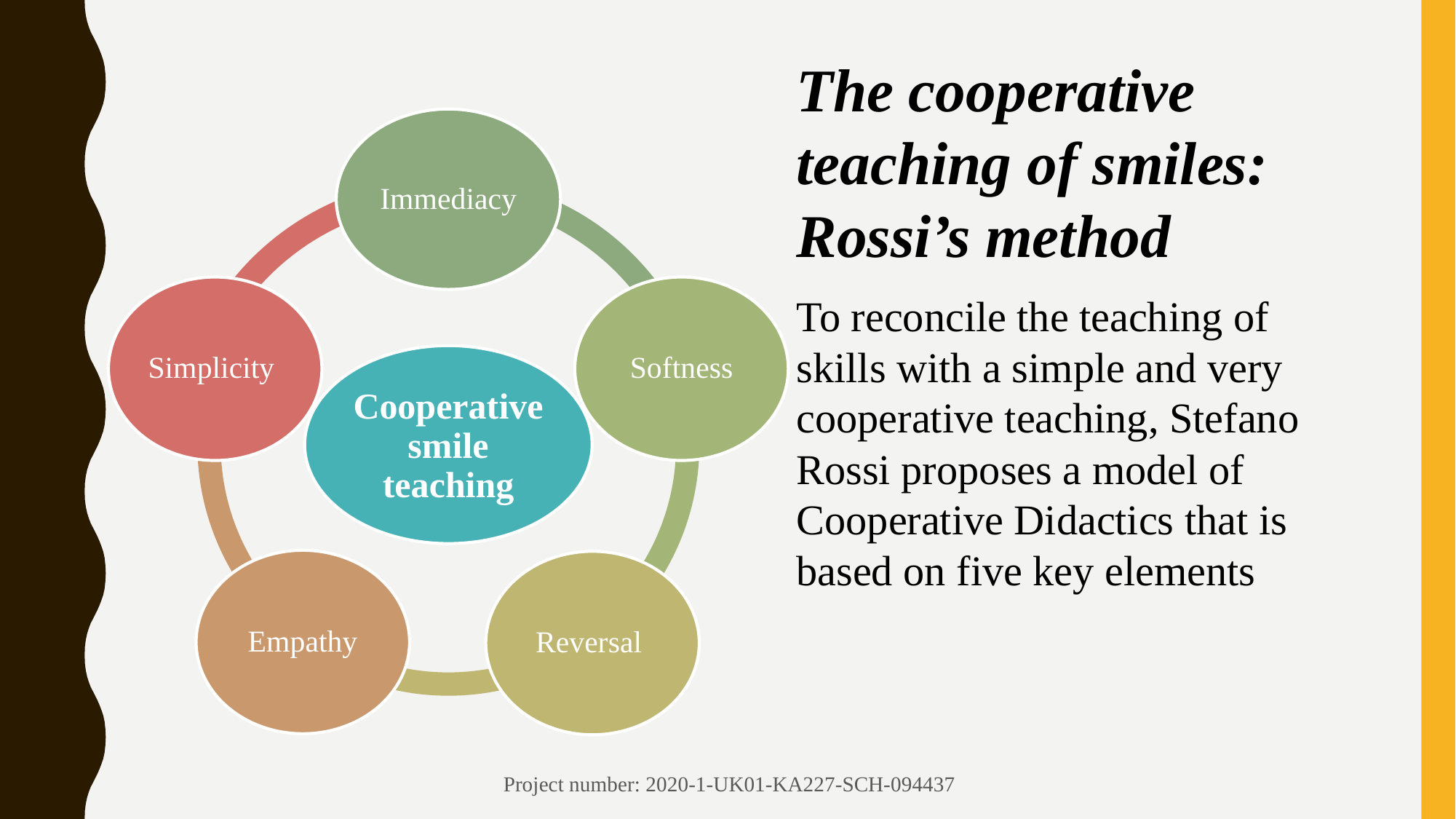

# The cooperative teaching of smiles: Rossi’s method

Cooperative smile teaching

Immediacy
Softness
Reversal
Empathy
Simplicity
To reconcile the teaching of skills with a simple and very cooperative teaching, Stefano Rossi proposes a model of Cooperative Didactics that is based on five key elements

Project number: 2020-1-UK01-KA227-SCH-094437